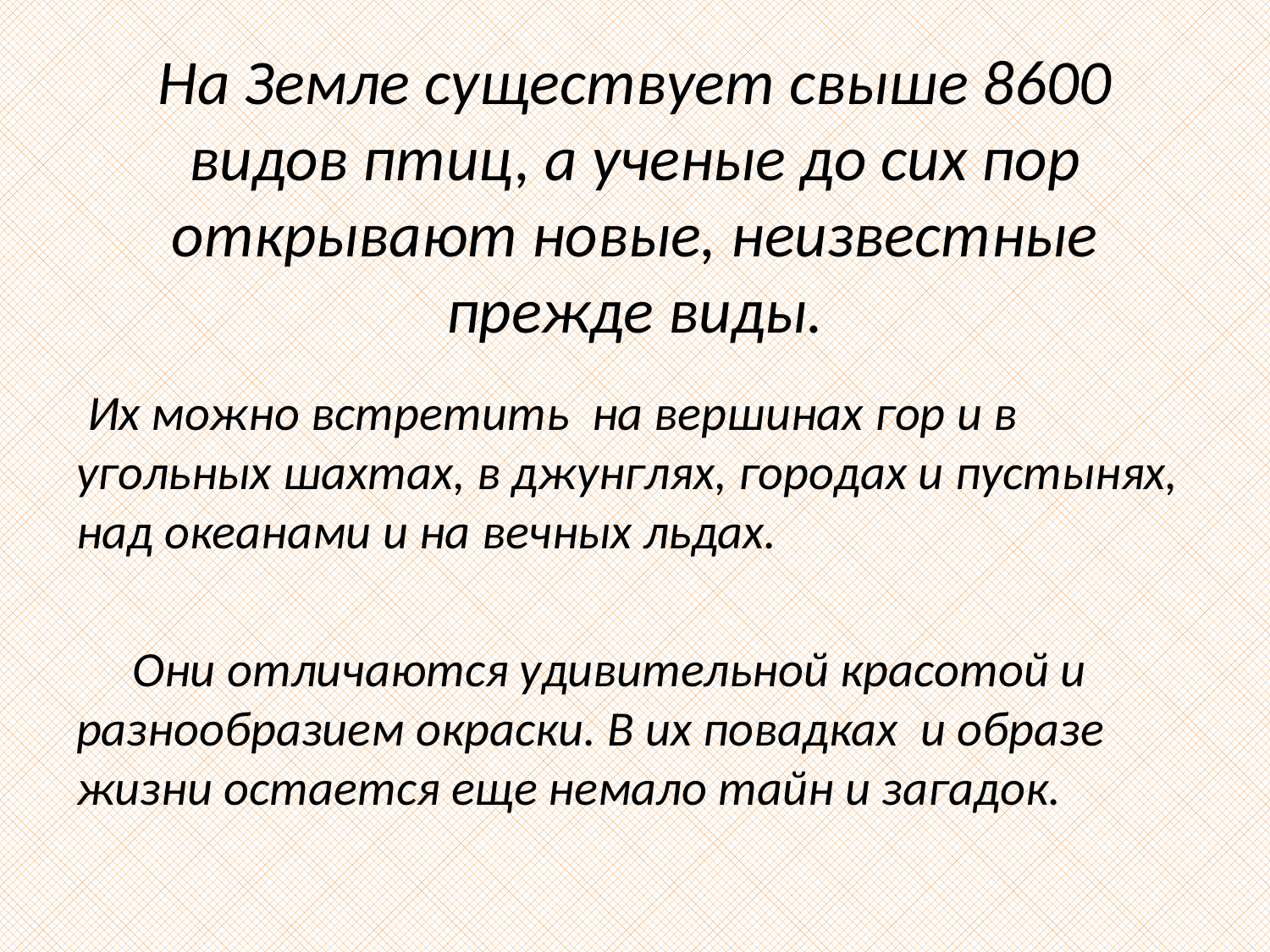

# На Земле существует свыше 8600 видов птиц, а ученые до сих пор открывают новые, неизвестные прежде виды.

 Их можно встретить  на вершинах гор и в угольных шахтах, в джунглях, городах и пустынях, над океанами и на вечных льдах.

     Они отличаются удивительной красотой и разнообразием окраски. В их повадках  и образе  жизни остается еще немало тайн и загадок.